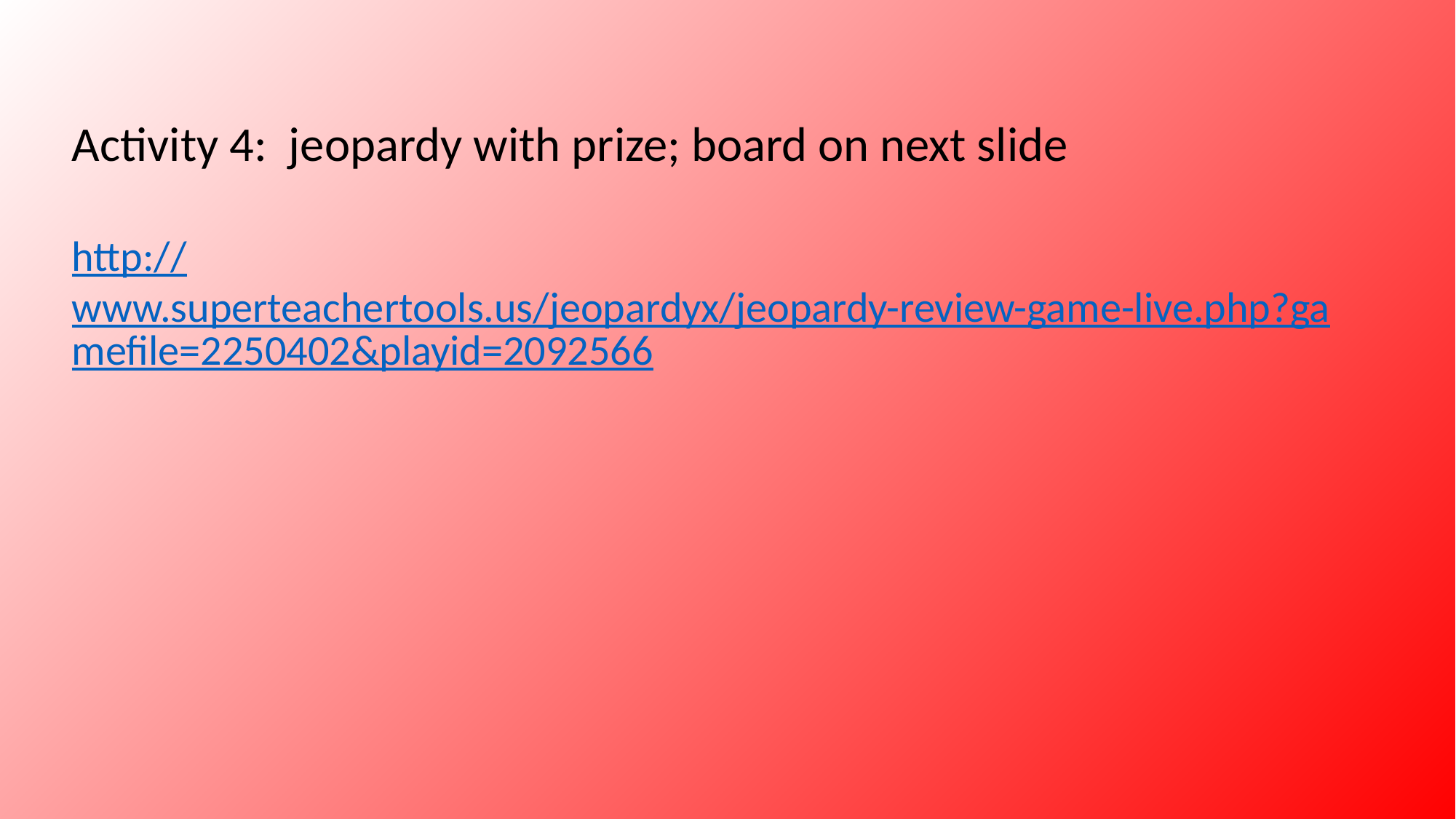

Activity 4:  jeopardy with prize; board on next slide

http://www.superteachertools.us/jeopardyx/jeopardy-review-game-live.php?gamefile=2250402&playid=2092566